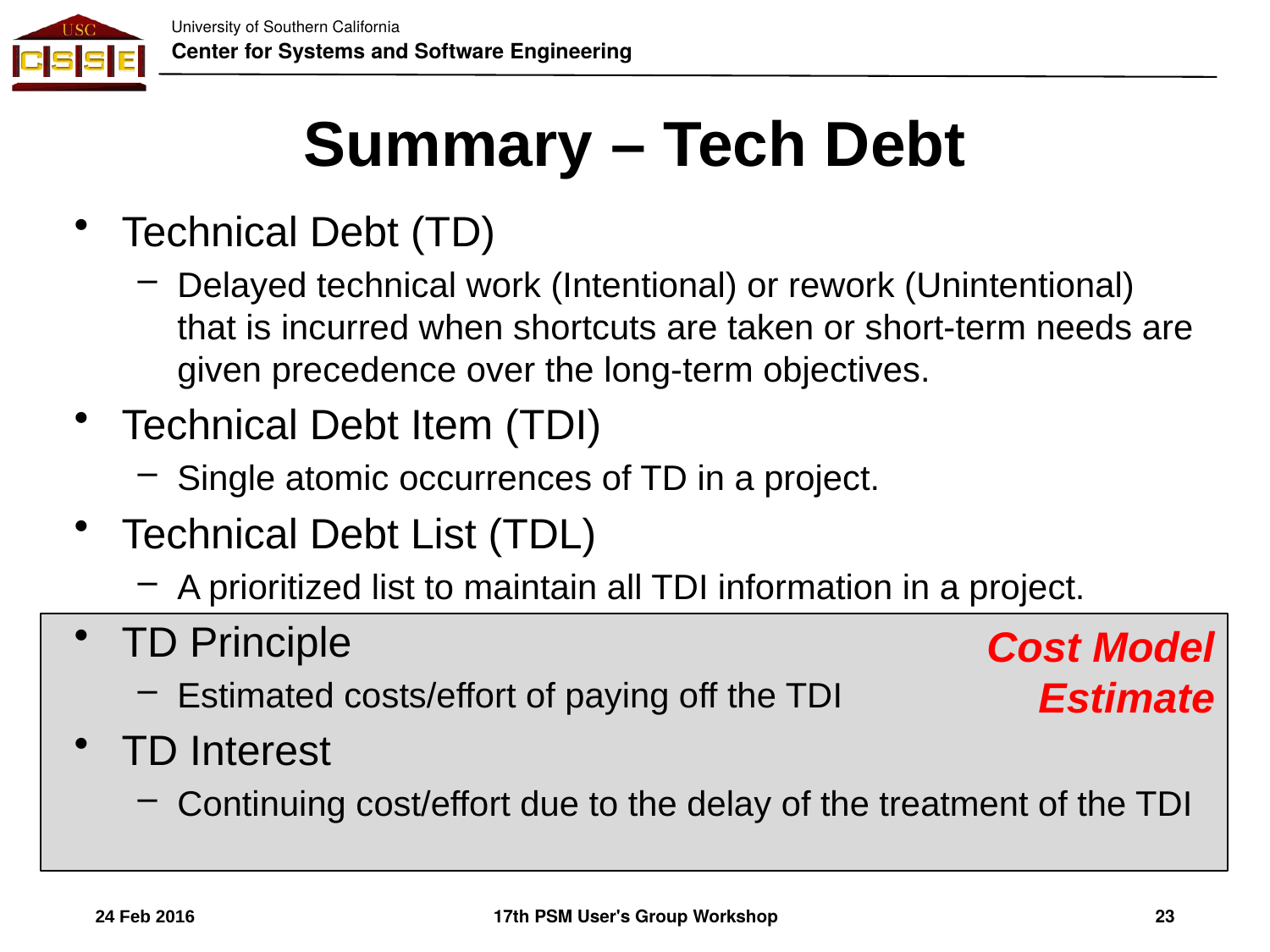

# Summary – Tech Debt
Technical Debt (TD)
Delayed technical work (Intentional) or rework (Unintentional) that is incurred when shortcuts are taken or short-term needs are given precedence over the long-term objectives.
Technical Debt Item (TDI)
Single atomic occurrences of TD in a project.
Technical Debt List (TDL)
A prioritized list to maintain all TDI information in a project.
TD Principle
Estimated costs/effort of paying off the TDI
TD Interest
Continuing cost/effort due to the delay of the treatment of the TDI
Cost Model
Estimate
24 Feb 2016
23
17th PSM User's Group Workshop